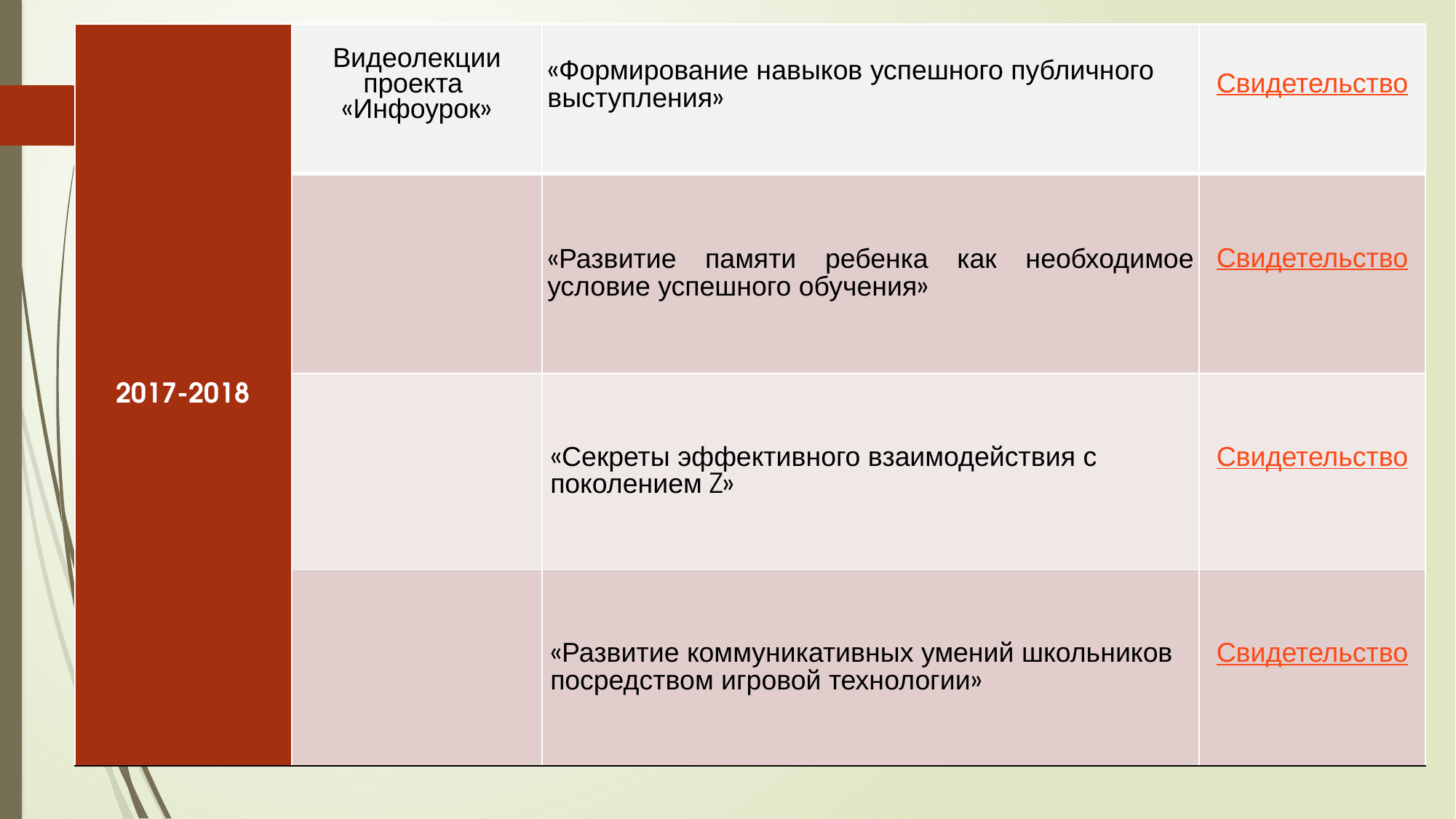

| 2017-2018 | Видеолекции проекта «Инфоурок» | «Формирование навыков успешного публичного выступления» | Свидетельство |
| --- | --- | --- | --- |
|  |  | «Развитие памяти ребенка как необходимое условие успешного обучения» | Свидетельство |
|  |  | «Секреты эффективного взаимодействия с поколением Z» | Свидетельство |
|  |  | «Развитие коммуникативных умений школьников посредством игровой технологии» | Свидетельство |